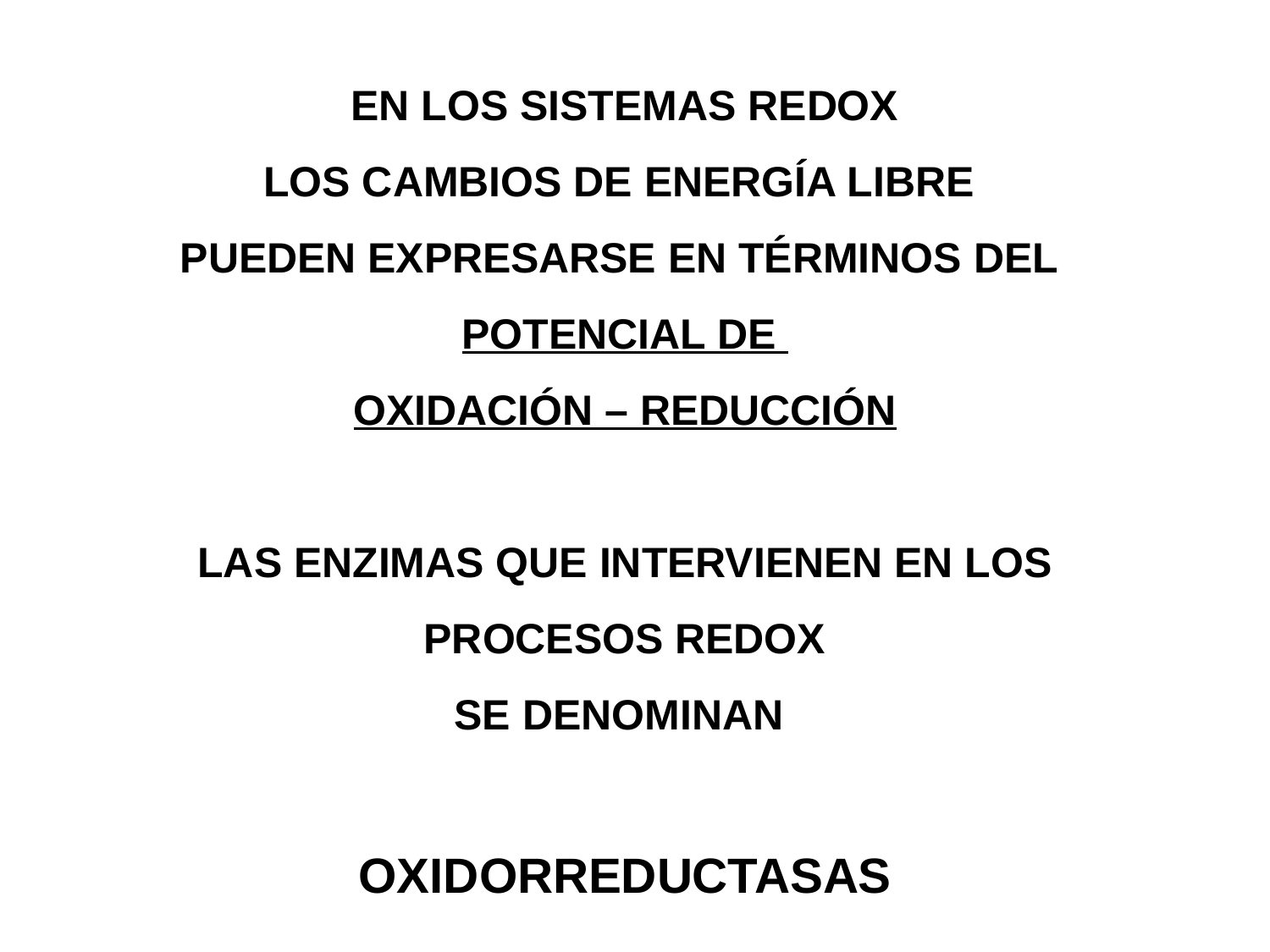

EN LOS SISTEMAS REDOX
LOS CAMBIOS DE ENERGÍA LIBRE
PUEDEN EXPRESARSE EN TÉRMINOS DEL
POTENCIAL DE
OXIDACIÓN – REDUCCIÓN

LAS ENZIMAS QUE INTERVIENEN EN LOS PROCESOS REDOX
SE DENOMINAN

OXIDORREDUCTASAS